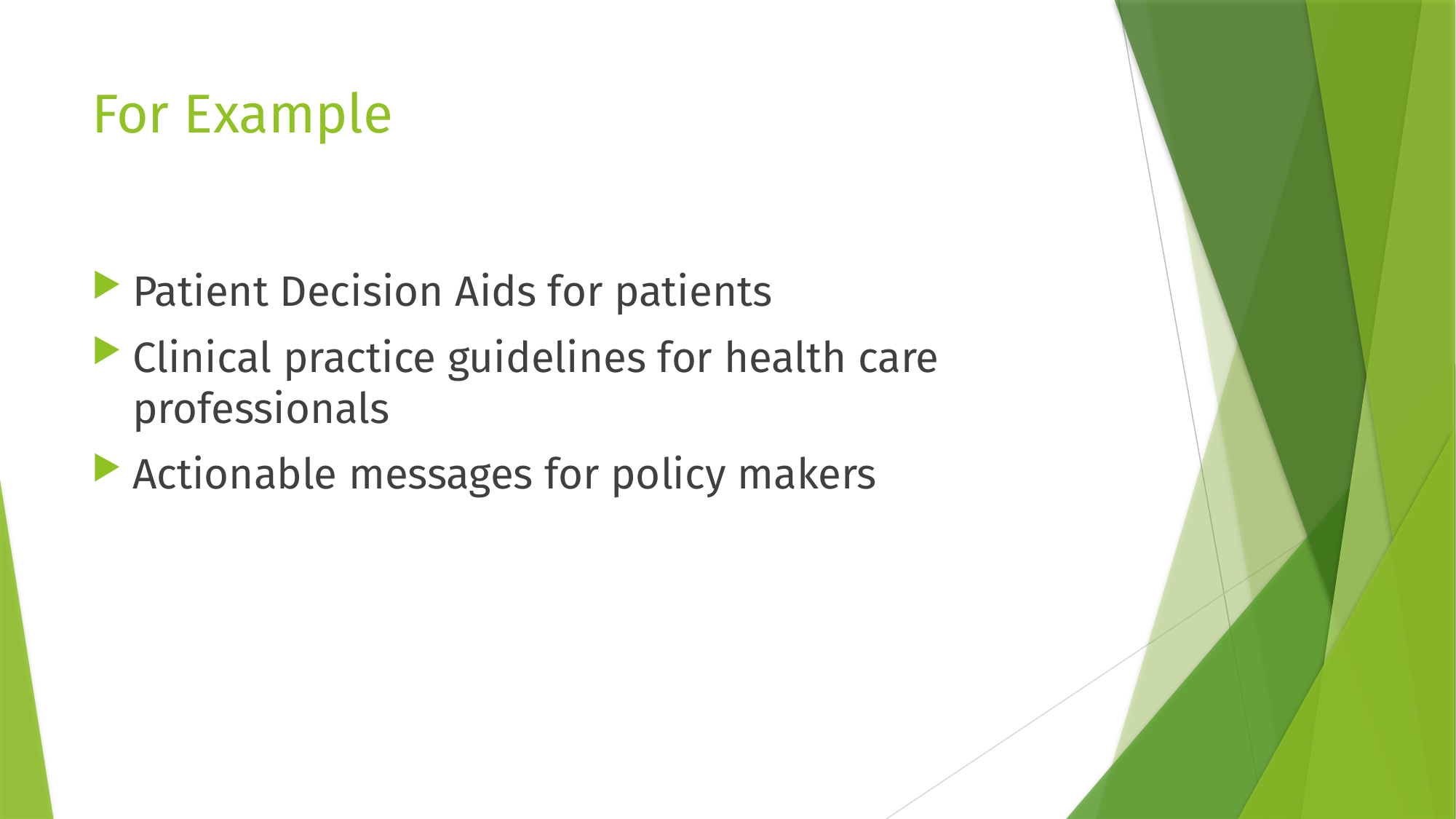

For Example
Patient Decision Aids for patients
Clinical practice guidelines for health care professionals
Actionable messages for policy makers